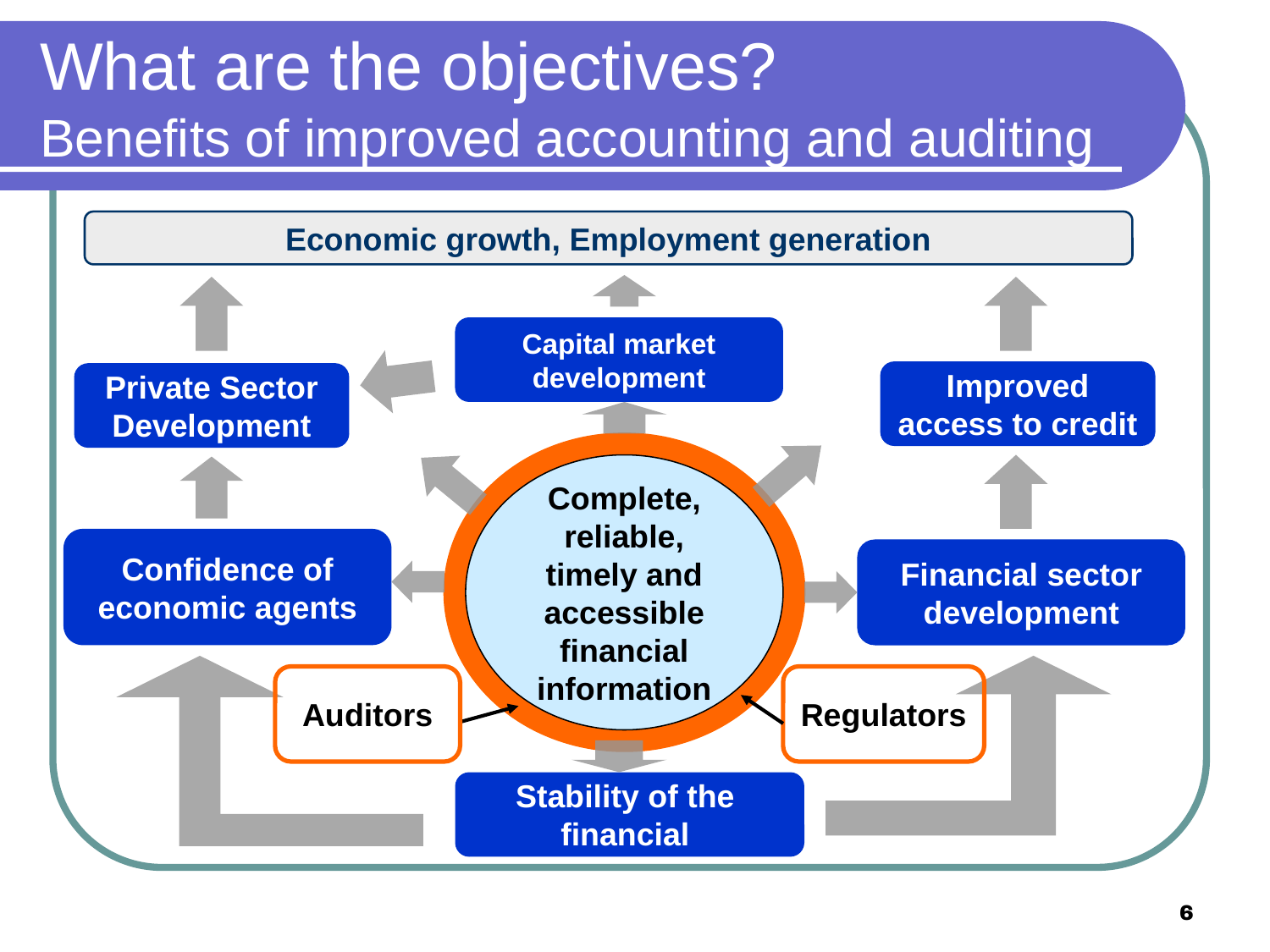

# What are the objectives? Benefits of improved accounting and auditing
Economic growth, Employment generation

Capital market development

Improved access to credit
Private Sector Development

Complete, reliable, timely and accessible financial information

Confidence of economic agents
Financial sector development

Auditors

Regulators

Stability of the  financial
6